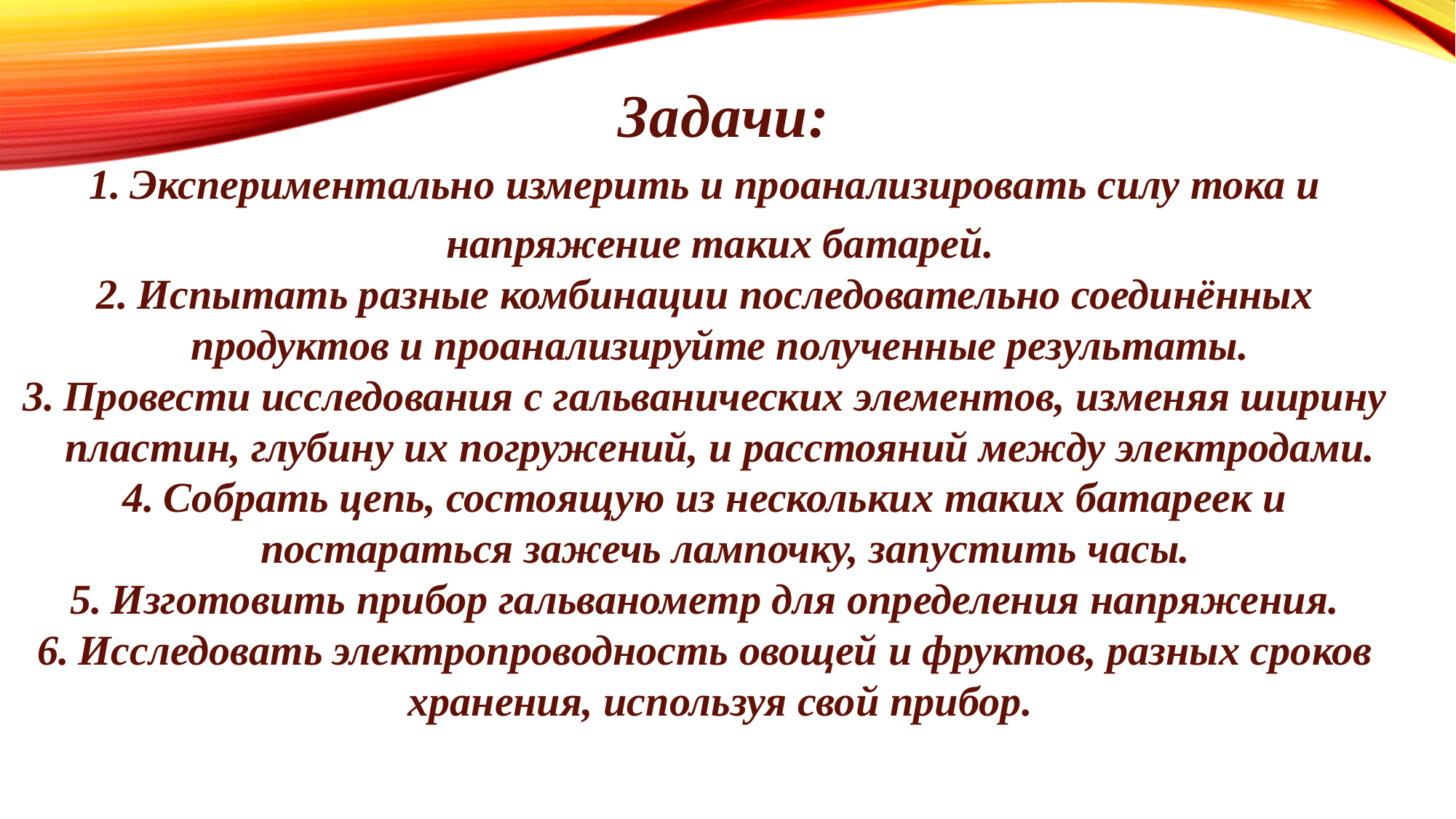

Задачи:
Экспериментально измерить и проанализировать силу тока и напряжение таких батарей.
Испытать разные комбинации последовательно соединённых продуктов и проанализируйте полученные результаты.
Провести исследования с гальванических элементов, изменяя ширину пластин, глубину их погружений, и расстояний между электродами.
Собрать цепь, состоящую из нескольких таких батареек и постараться зажечь лампочку, запустить часы.
Изготовить прибор гальванометр для определения напряжения.
Исследовать электропроводность овощей и фруктов, разных сроков хранения, используя свой прибор.